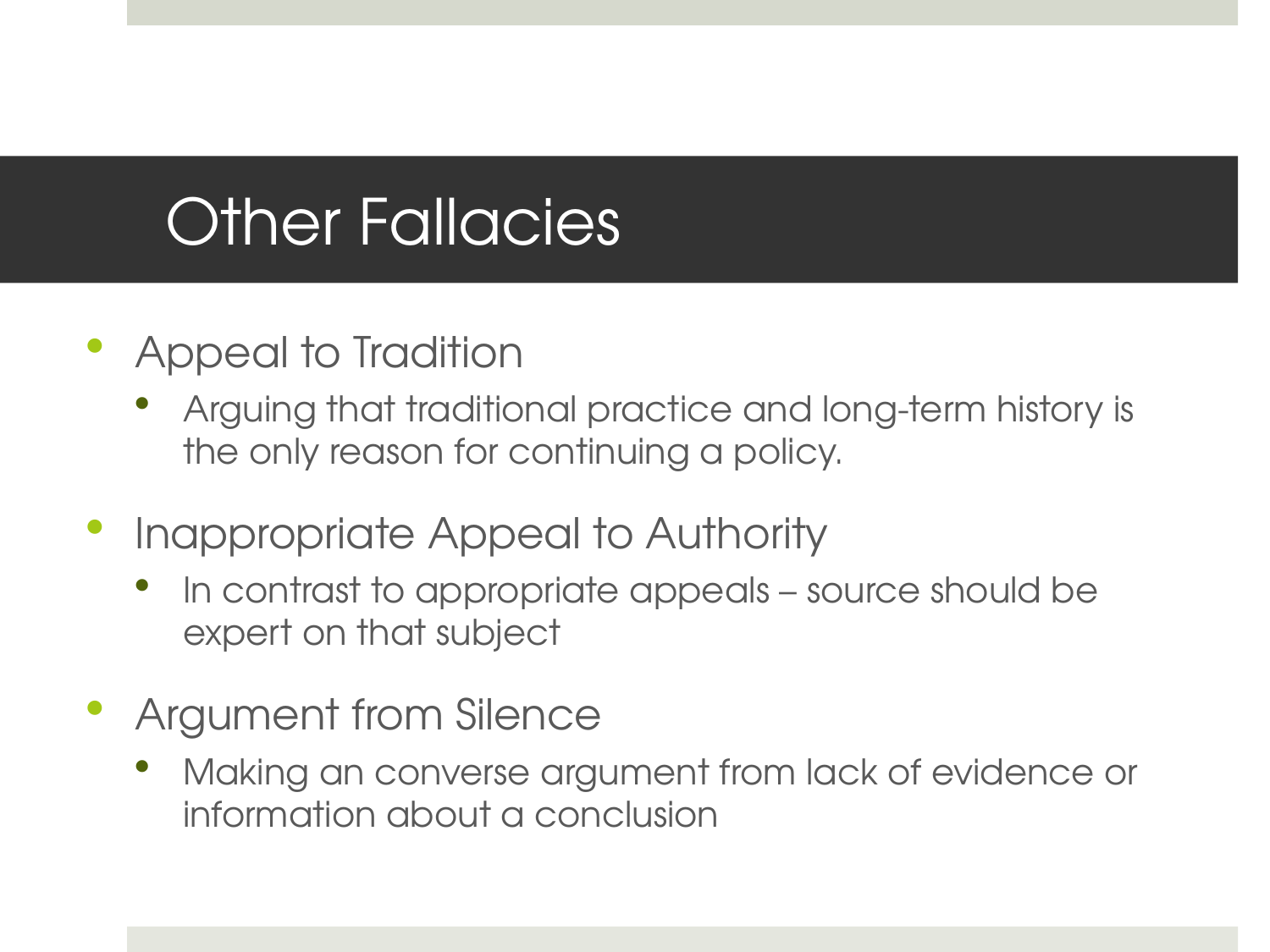

# Other Fallacies
Appeal to Tradition
Arguing that traditional practice and long-term history is the only reason for continuing a policy.
Inappropriate Appeal to Authority
In contrast to appropriate appeals – source should be expert on that subject
Argument from Silence
Making an converse argument from lack of evidence or information about a conclusion